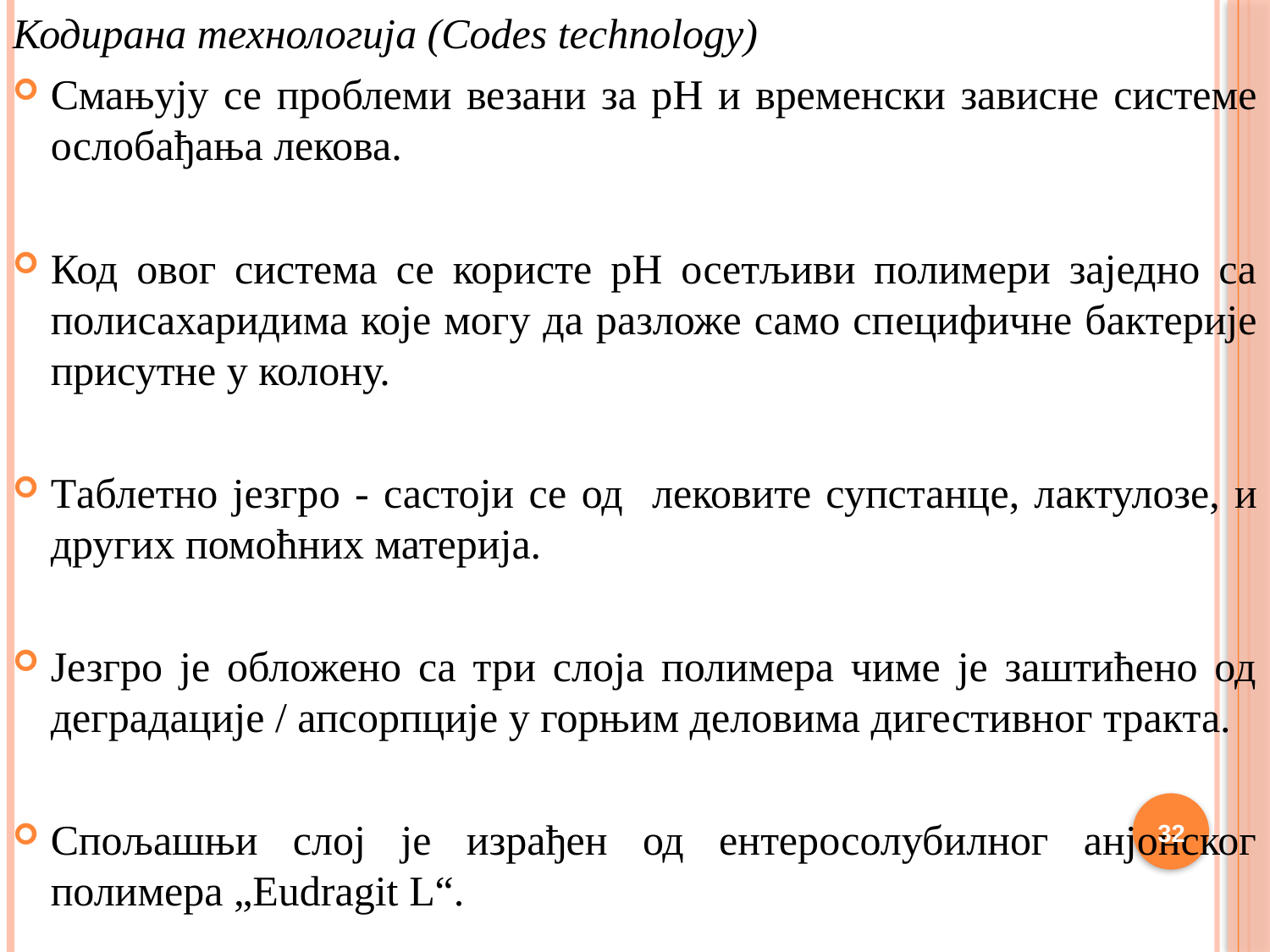

Кодирана технологија (Codes technology)
Смањују се проблеми везани за pH и временски зависне системе ослобађања лекова.

Код овог система се користе pH осетљиви полимери заједно са полисахаридима које могу да разложе само специфичне бактерије присутне у колону.

Таблетно језгро - састоји се од  лековите супстанце, лактулозе, и других помоћних материја.

Језгро је обложено са три слоја полимера чиме је заштићено од деградације / апсорпције у горњим деловима дигестивног тракта.

Спољашњи слој је израђен од ентеросолубилног анјонског полимера „Eudragit L“.
32